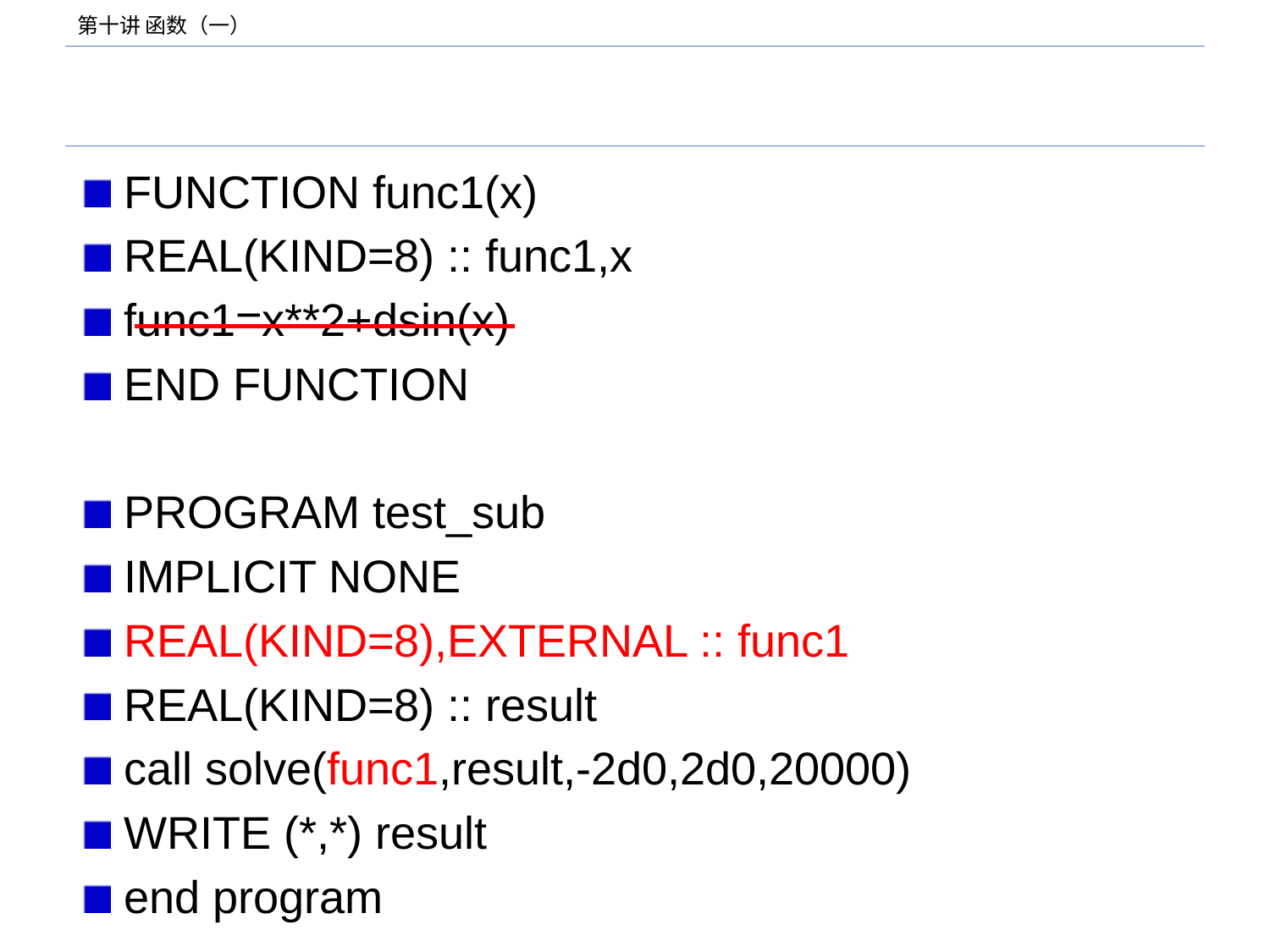

#
FUNCTION func1(x)
REAL(KIND=8) :: func1,x
func1=x**2+dsin(x)
END FUNCTION

PROGRAM test_sub
IMPLICIT NONE
REAL(KIND=8),EXTERNAL :: func1
REAL(KIND=8) :: result
call solve(func1,result,-2d0,2d0,20000)
WRITE (*,*) result
end program